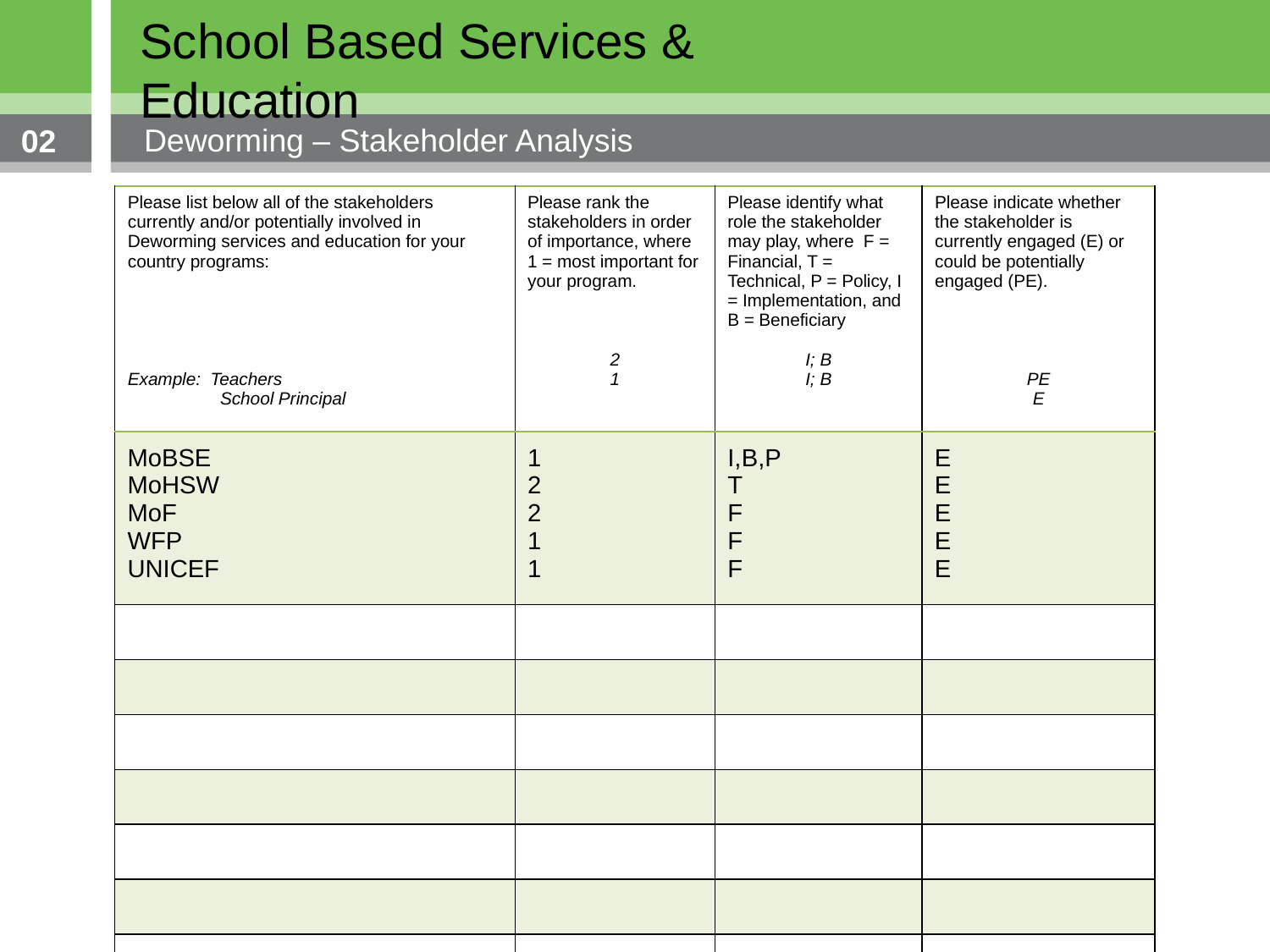

School Based Services & Education
Deworming – Stakeholder Analysis

02
| Please list below all of the stakeholders currently and/or potentially involved in Deworming services and education for your country programs: Example: Teachers School Principal | Please rank the stakeholders in order of importance, where 1 = most important for your program. 2 1 | Please identify what role the stakeholder may play, where F = Financial, T = Technical, P = Policy, I = Implementation, and B = Beneficiary I; B I; B | Please indicate whether the stakeholder is currently engaged (E) or could be potentially engaged (PE). PE E |
| --- | --- | --- | --- |
| MoBSE MoHSW MoF WFP UNICEF | 1 2 2 1 1 | I,B,P T F F F | E E E E E |
|  |  |  |  |
|  |  |  |  |
|  |  |  |  |
|  |  |  |  |
|  |  |  |  |
|  |  |  |  |
|  |  |  |  |
|  |  |  |  |
|  |  |  |  |